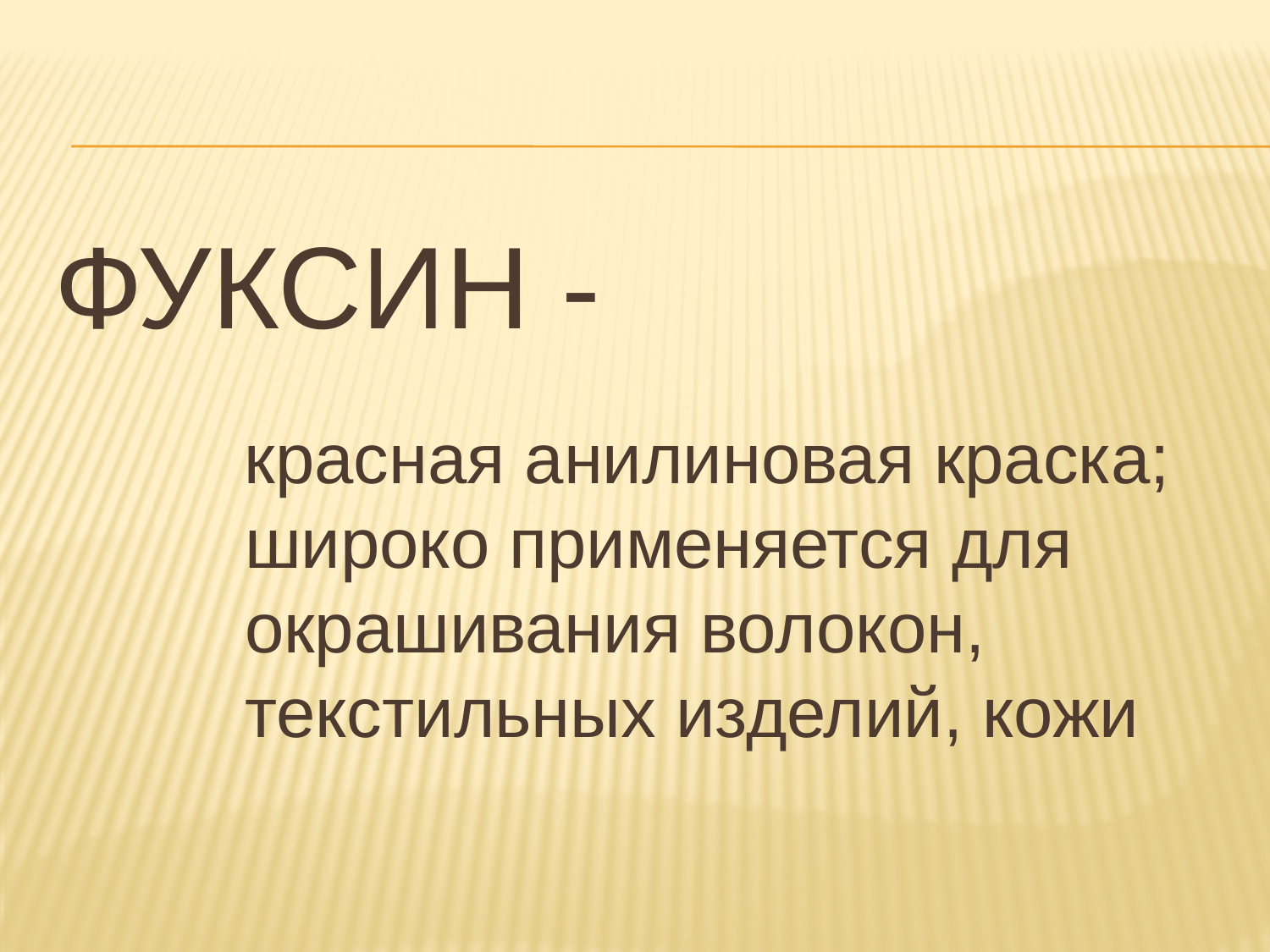

# Фуксин -
  красная анилиновая краска; широко применяется для окрашивания волокон, текстильных изделий, кожи